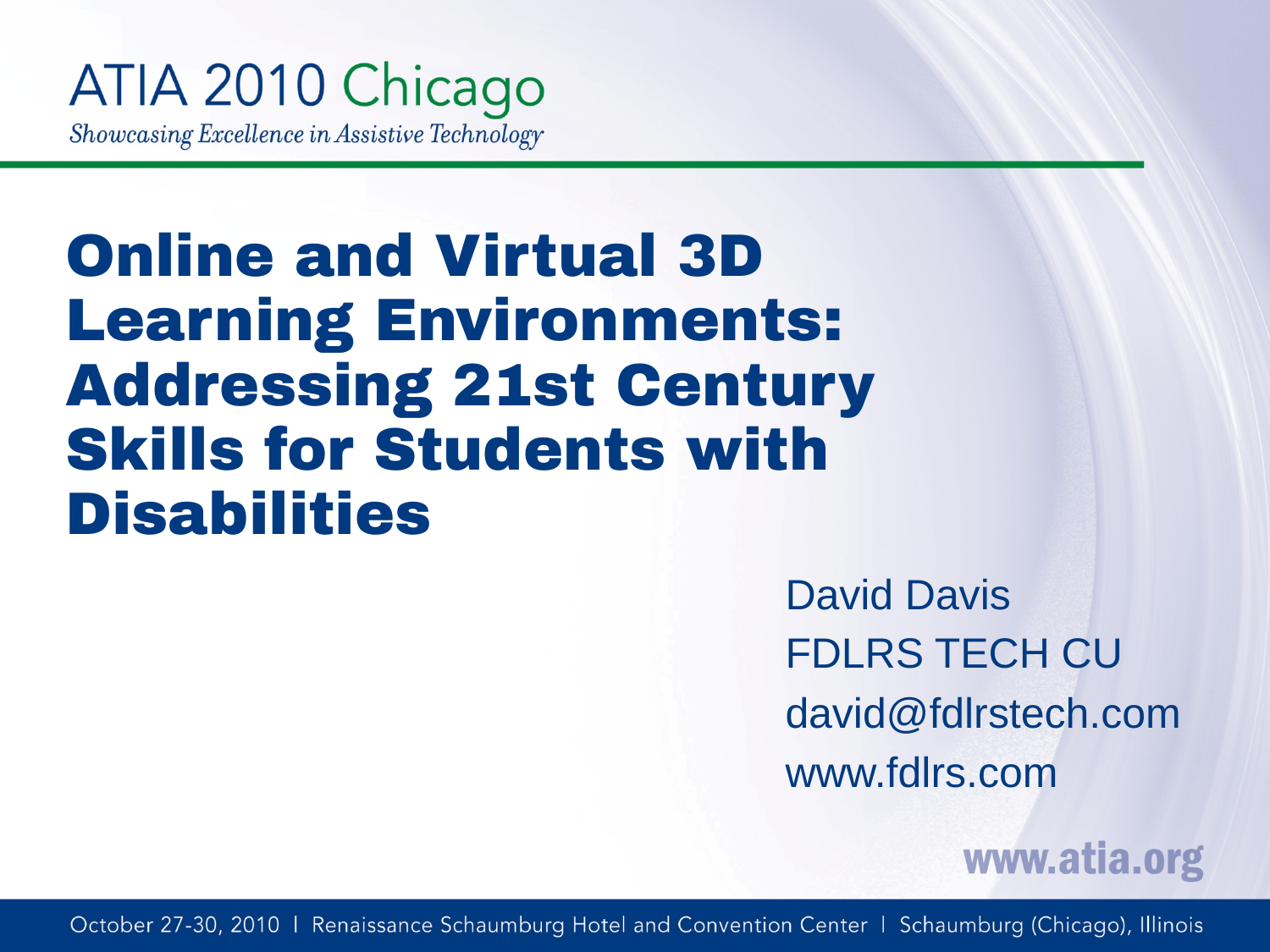

# Online and Virtual 3D Learning Environments: Addressing 21st Century Skills for Students with Disabilities
David Davis
FDLRS TECH CU
david@fdlrstech.com
www.fdlrs.com